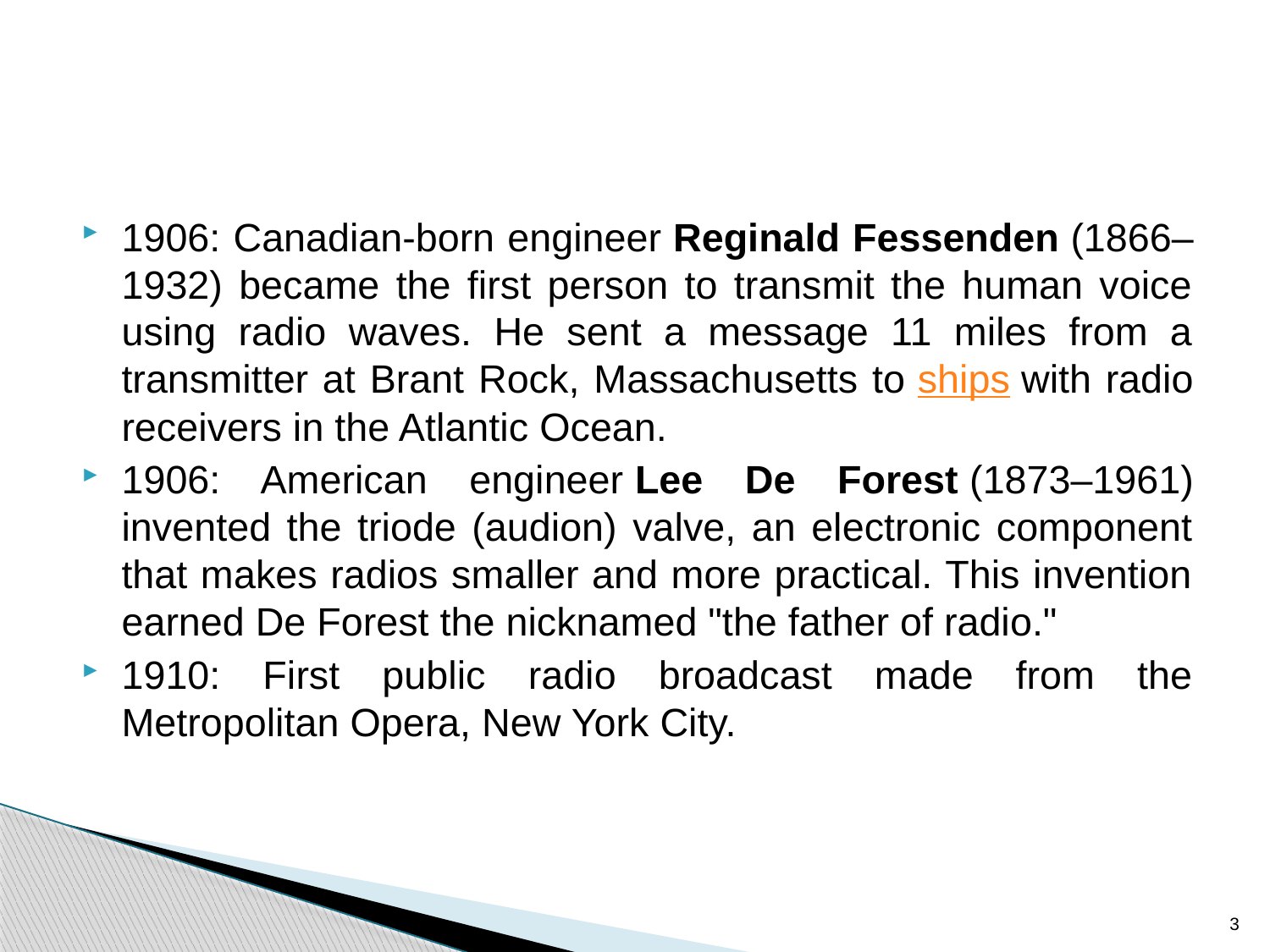

#
1906: Canadian-born engineer Reginald Fessenden (1866–1932) became the first person to transmit the human voice using radio waves. He sent a message 11 miles from a transmitter at Brant Rock, Massachusetts to ships with radio receivers in the Atlantic Ocean.
1906: American engineer Lee De Forest (1873–1961) invented the triode (audion) valve, an electronic component that makes radios smaller and more practical. This invention earned De Forest the nicknamed "the father of radio."
1910: First public radio broadcast made from the Metropolitan Opera, New York City.
3